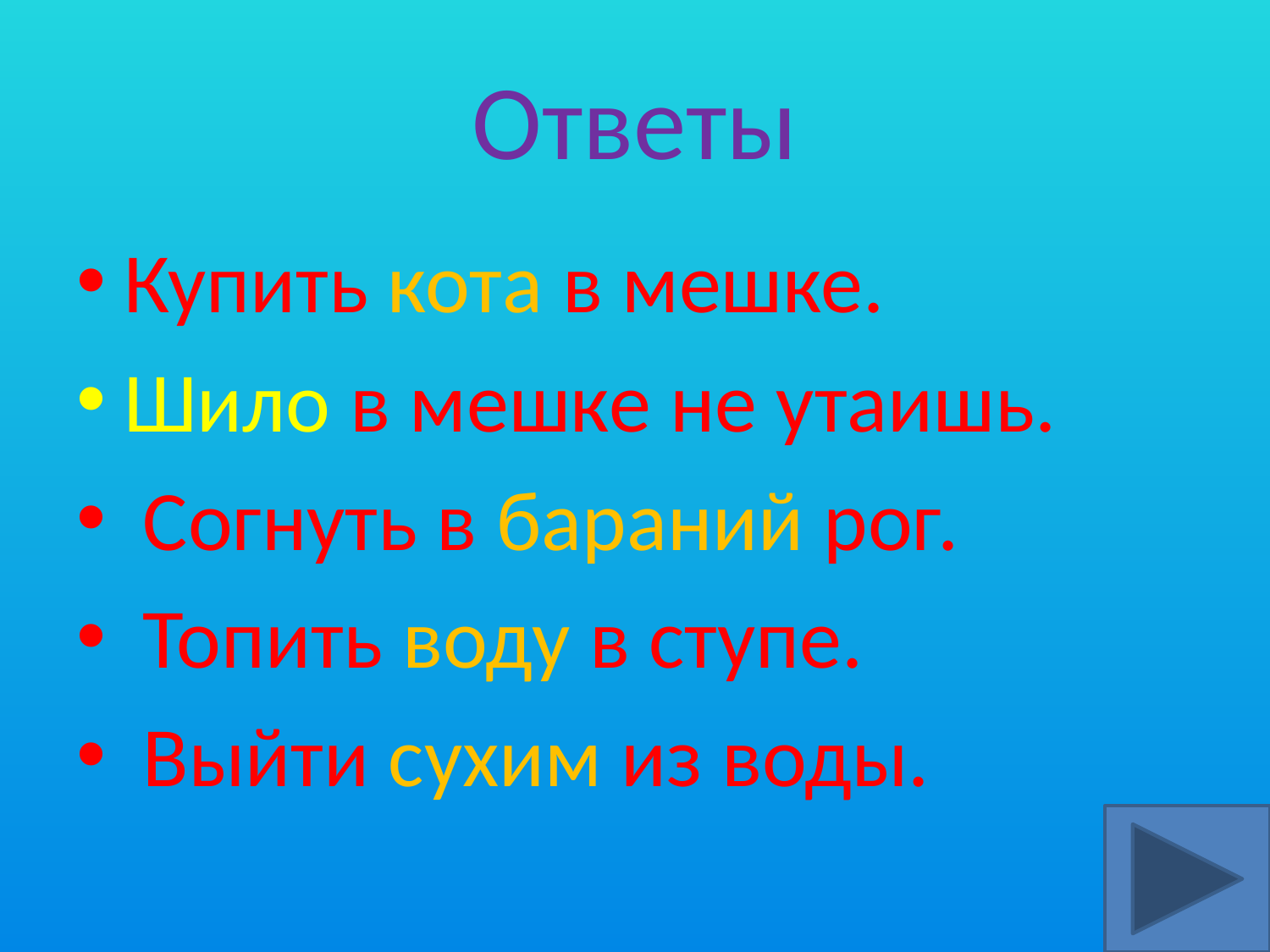

# Ответы
Купить кота в мешке.
Шило в мешке не утаишь.
 Согнуть в бараний рог.
 Топить воду в ступе.
 Выйти сухим из воды.